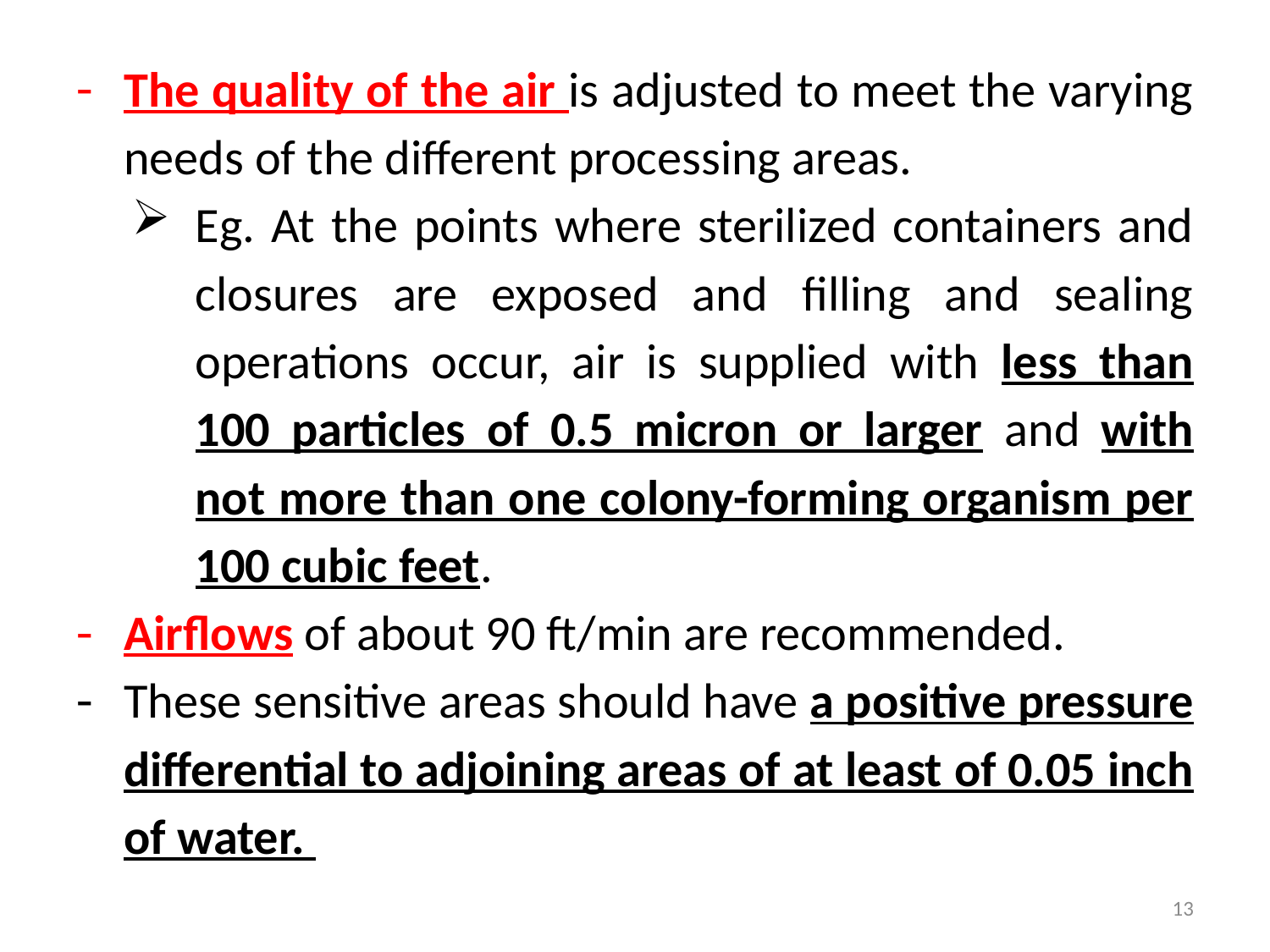

The quality of the air is adjusted to meet the varying needs of the different processing areas.
Eg. At the points where sterilized containers and closures are exposed and filling and sealing operations occur, air is supplied with less than 100 particles of 0.5 micron or larger and with not more than one colony-forming organism per 100 cubic feet.
Airflows of about 90 ft/min are recommended.
These sensitive areas should have a positive pressure differential to adjoining areas of at least of 0.05 inch of water.

13